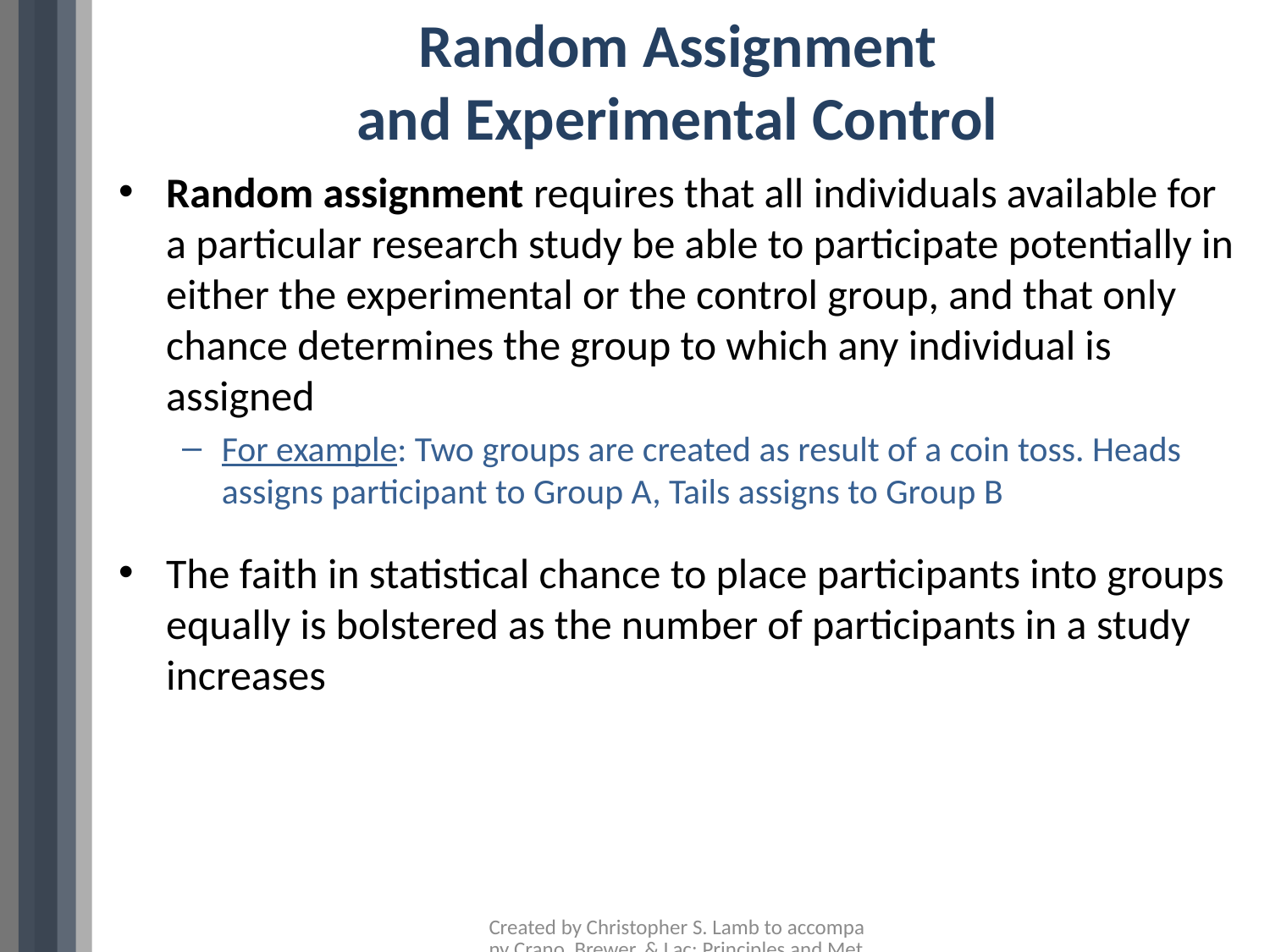

# Random Assignment and Experimental Control
Random assignment requires that all individuals available for a particular research study be able to participate potentially in either the experimental or the control group, and that only chance determines the group to which any individual is assigned
For example: Two groups are created as result of a coin toss. Heads assigns participant to Group A, Tails assigns to Group B

The faith in statistical chance to place participants into groups equally is bolstered as the number of participants in a study increases
Created by Christopher S. Lamb to accompany Crano, Brewer, & Lac: Principles and Methods of Social Research, 3rd Edition, 2015, Routledge/Taylor & Francis